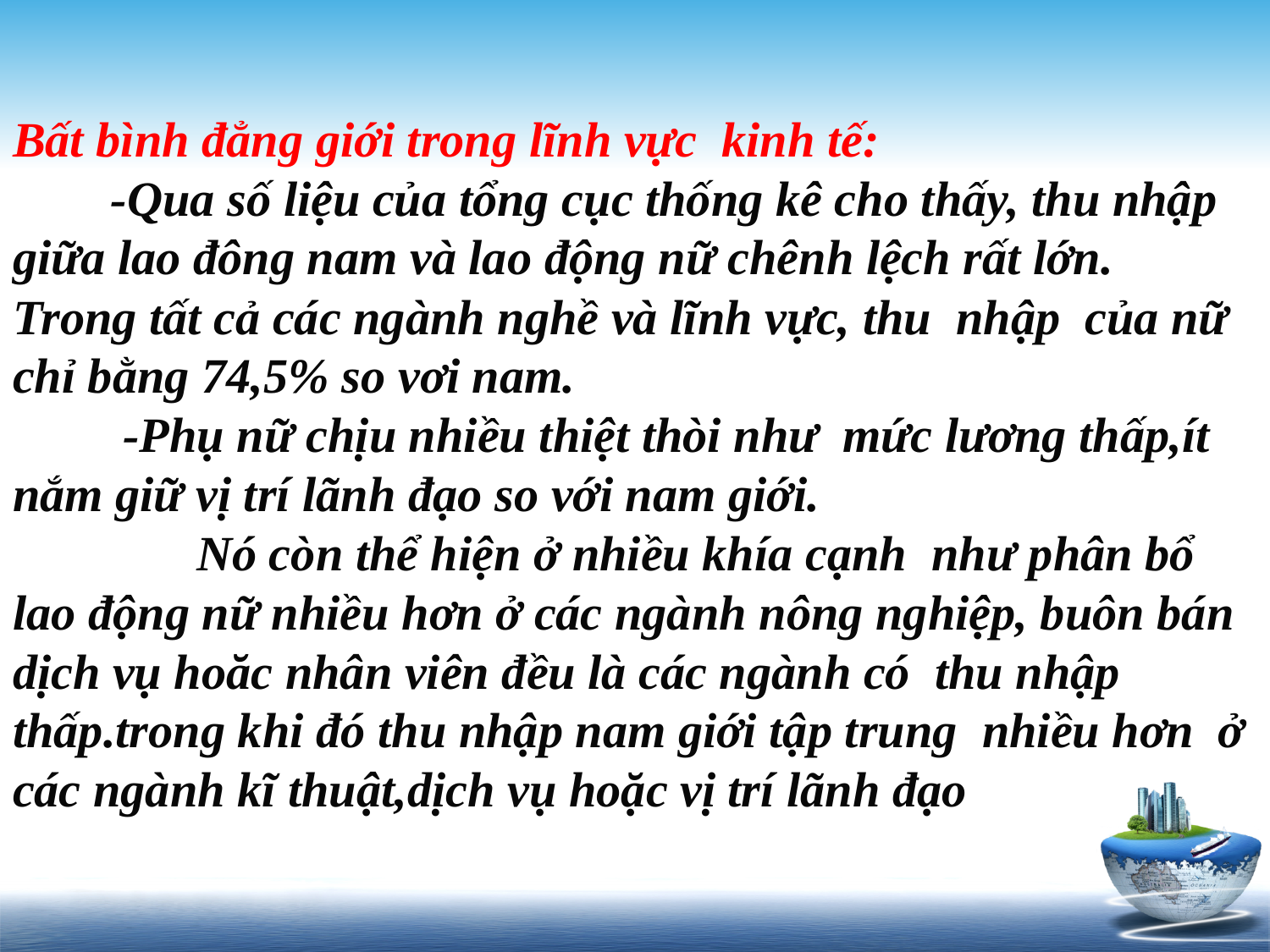

# Bất bình đẳng giới trong lĩnh vực  kinh tế: -Qua số liệu của tổng cục thống kê cho thấy, thu nhập giữa lao đông nam và lao động nữ chênh lệch rất lớn. Trong tất cả các ngành nghề và lĩnh vực, thu  nhập  của nữ chỉ bằng 74,5% so vơi nam. -Phụ nữ chịu nhiều thiệt thòi như  mức lương thấp,ít nắm giữ vị trí lãnh đạo so với nam giới. Nó còn thể hiện ở nhiều khía cạnh  như phân bổ lao động nữ nhiều hơn ở các ngành nông nghiệp, buôn bán dịch vụ hoăc nhân viên đều là các ngành có  thu nhập thấp.trong khi đó thu nhập nam giới tập trung  nhiều hơn  ở các ngành kĩ thuật,dịch vụ hoặc vị trí lãnh đạo